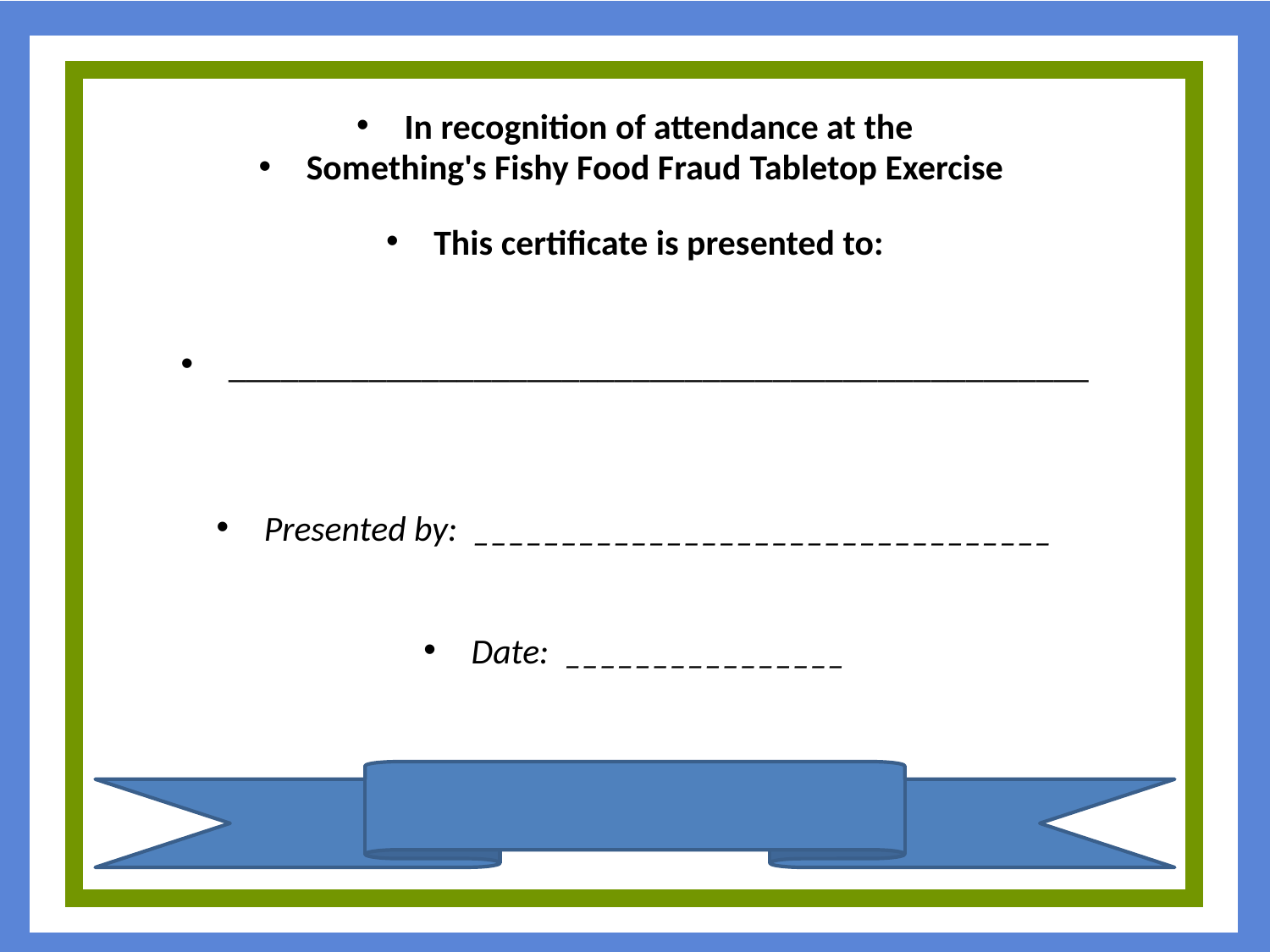

In recognition of attendance at the
Something's Fishy Food Fraud Tabletop Exercise
This certificate is presented to:

_________________________________________________

Presented by:  _________________________________

Date:  ________________